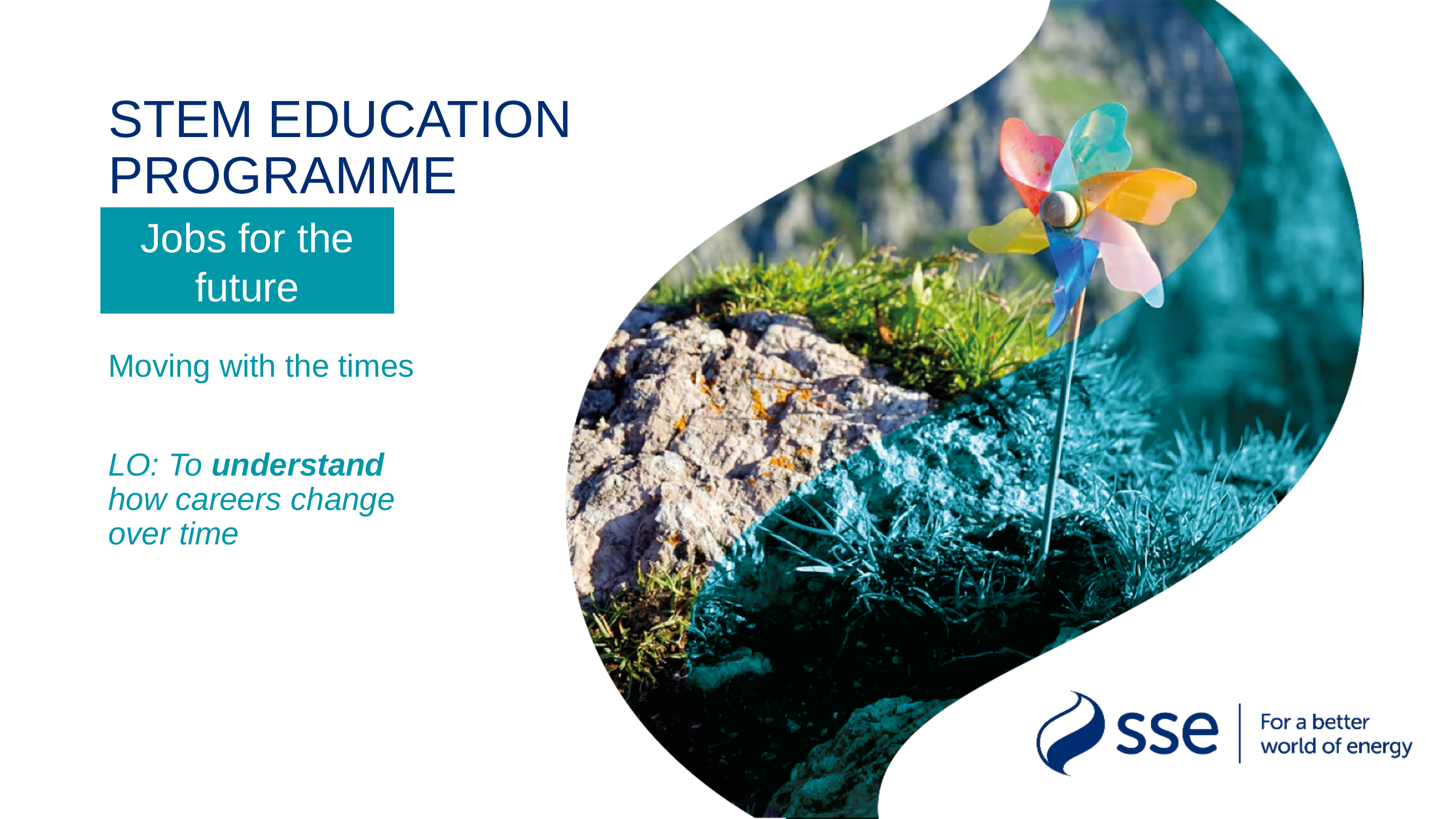

STEM EDUCATION PROGRAMME

Jobs for the future
Moving with the times

LO: To understand how careers change over time